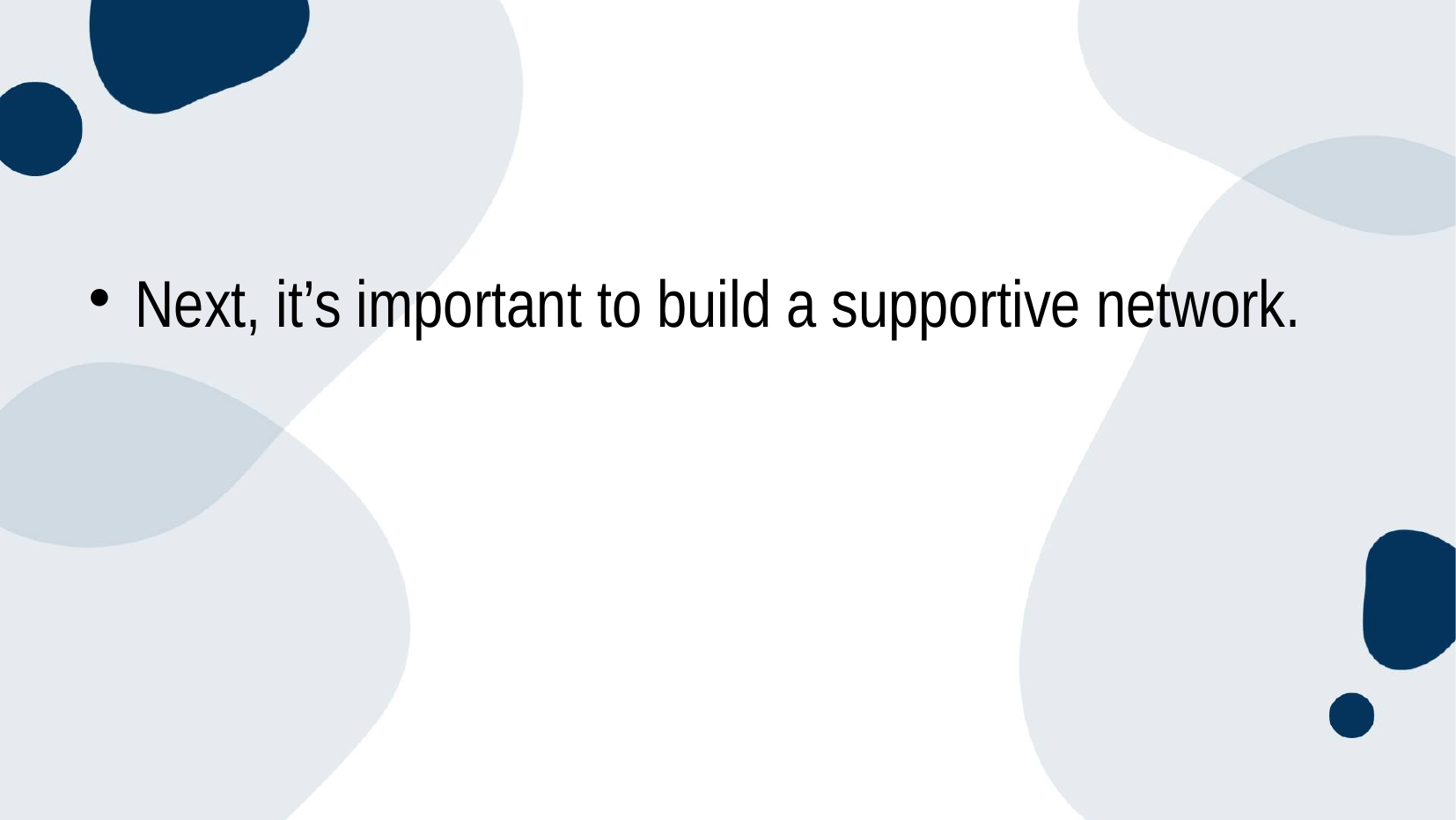

#
Next, it’s important to build a supportive network.